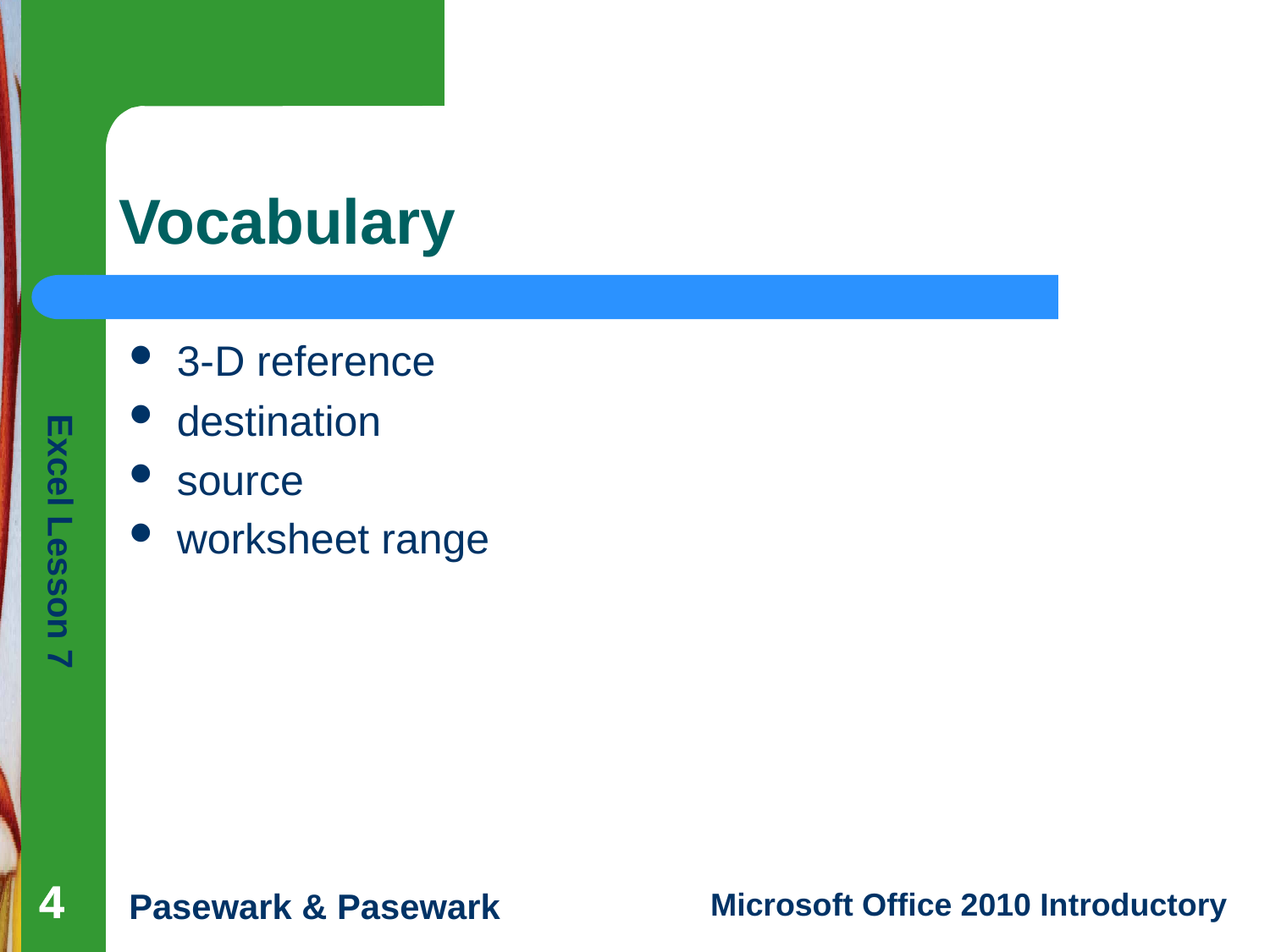

# Vocabulary
3-D reference
destination
source
worksheet range
4
4
4